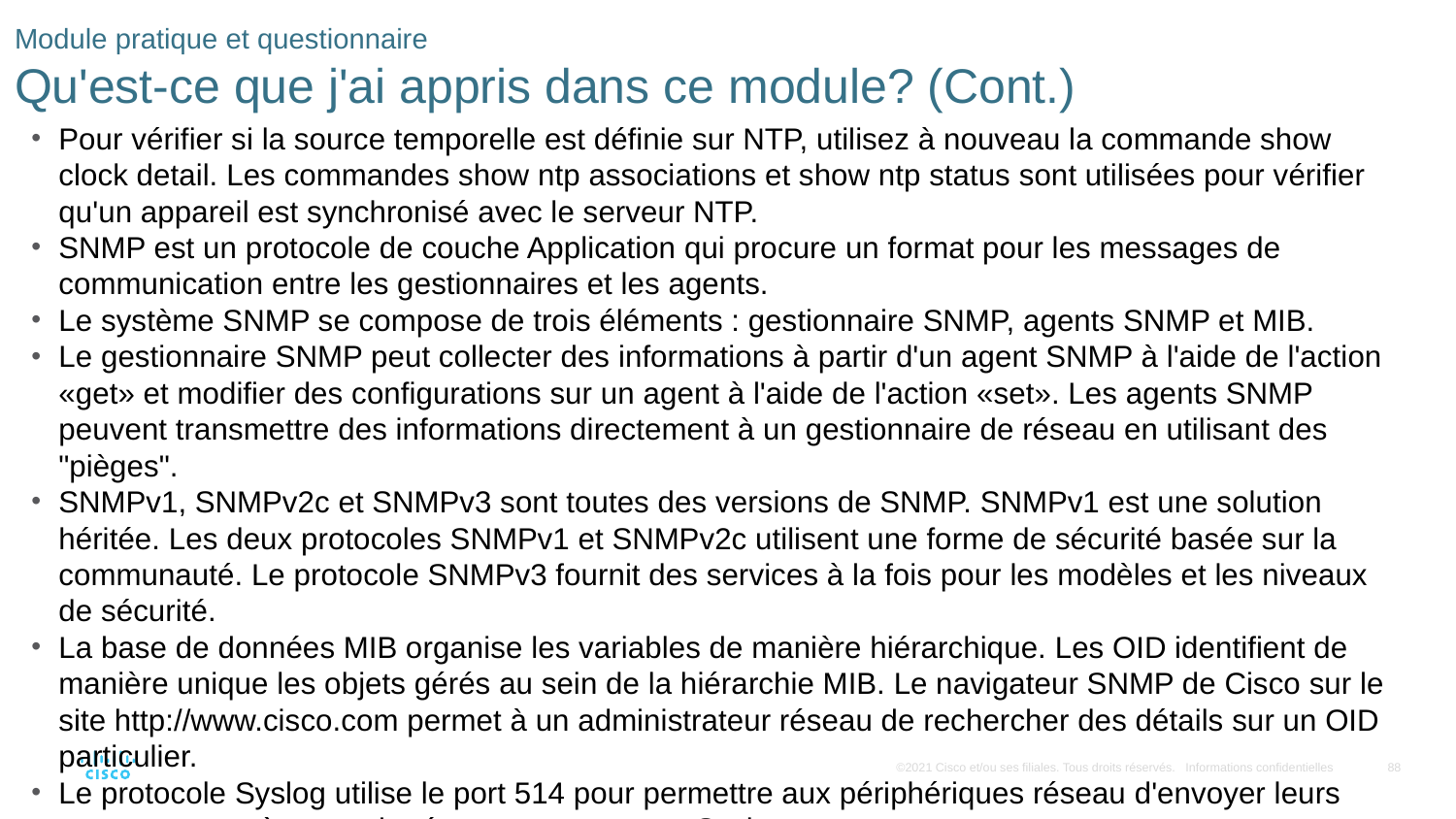

# Module pratique et questionnaire Qu'est-ce que j'ai appris dans ce module? (Cont.)
Pour vérifier si la source temporelle est définie sur NTP, utilisez à nouveau la commande show clock detail. Les commandes show ntp associations et show ntp status sont utilisées pour vérifier qu'un appareil est synchronisé avec le serveur NTP.
SNMP est un protocole de couche Application qui procure un format pour les messages de communication entre les gestionnaires et les agents.
Le système SNMP se compose de trois éléments : gestionnaire SNMP, agents SNMP et MIB.
Le gestionnaire SNMP peut collecter des informations à partir d'un agent SNMP à l'aide de l'action «get» et modifier des configurations sur un agent à l'aide de l'action «set». Les agents SNMP peuvent transmettre des informations directement à un gestionnaire de réseau en utilisant des "pièges".
SNMPv1, SNMPv2c et SNMPv3 sont toutes des versions de SNMP. SNMPv1 est une solution héritée. Les deux protocoles SNMPv1 et SNMPv2c utilisent une forme de sécurité basée sur la communauté. Le protocole SNMPv3 fournit des services à la fois pour les modèles et les niveaux de sécurité.
La base de données MIB organise les variables de manière hiérarchique. Les OID identifient de manière unique les objets gérés au sein de la hiérarchie MIB. Le navigateur SNMP de Cisco sur le site http://www.cisco.com permet à un administrateur réseau de rechercher des détails sur un OID particulier.
Le protocole Syslog utilise le port 514 pour permettre aux périphériques réseau d'envoyer leurs messages système sur le réseau aux serveurs Syslog.